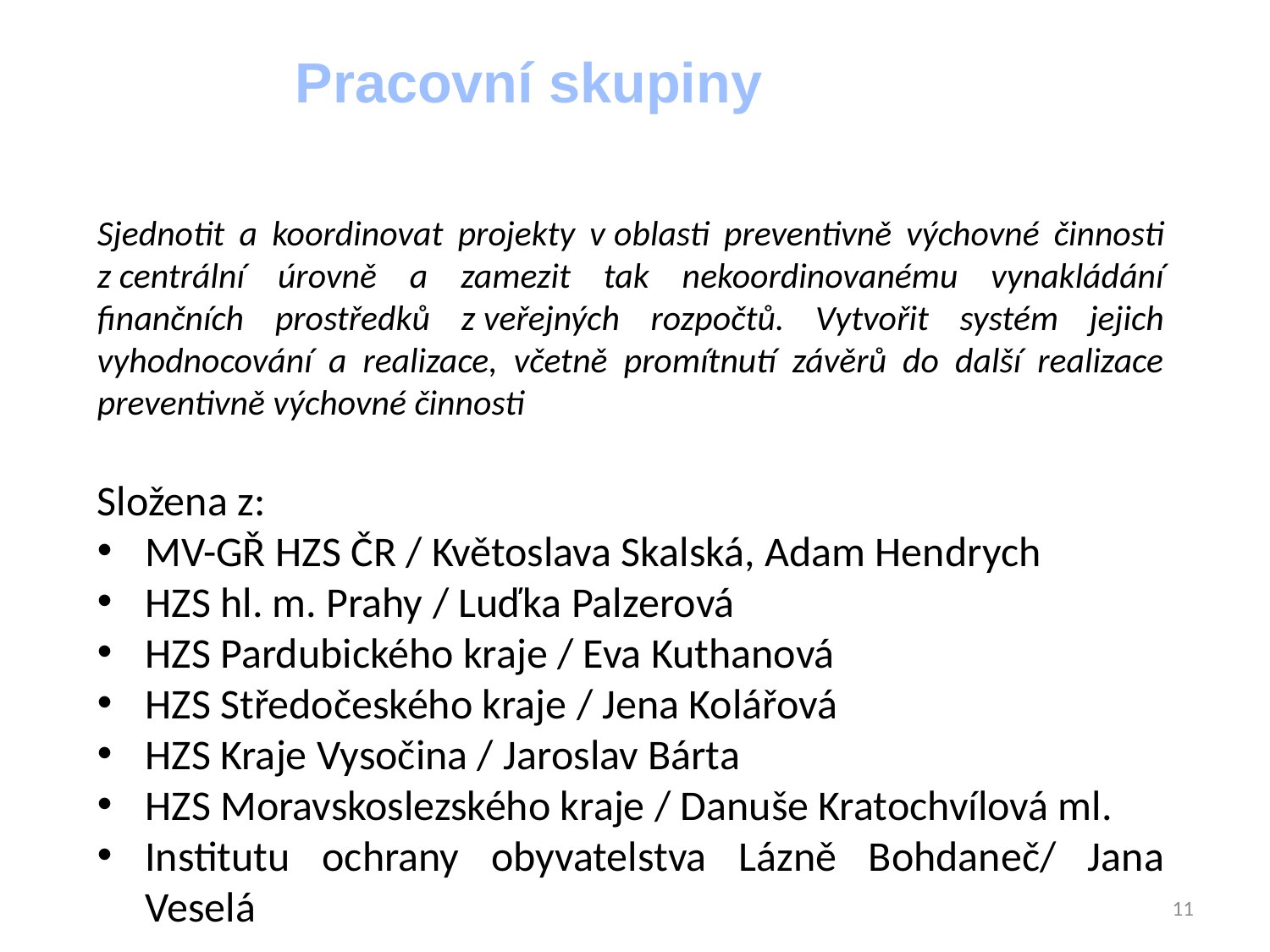

Pracovní skupiny

Sjednotit a koordinovat projekty v oblasti preventivně výchovné činnosti z centrální úrovně a zamezit tak nekoordinovanému vynakládání finančních prostředků z veřejných rozpočtů. Vytvořit systém jejich vyhodnocování a realizace, včetně promítnutí závěrů do další realizace preventivně výchovné činnosti

Složena z:
MV-GŘ HZS ČR / Květoslava Skalská, Adam Hendrych
HZS hl. m. Prahy / Luďka Palzerová
HZS Pardubického kraje / Eva Kuthanová
HZS Středočeského kraje / Jena Kolářová
HZS Kraje Vysočina / Jaroslav Bárta
HZS Moravskoslezského kraje / Danuše Kratochvílová ml.
Institutu ochrany obyvatelstva Lázně Bohdaneč/ Jana Veselá
11